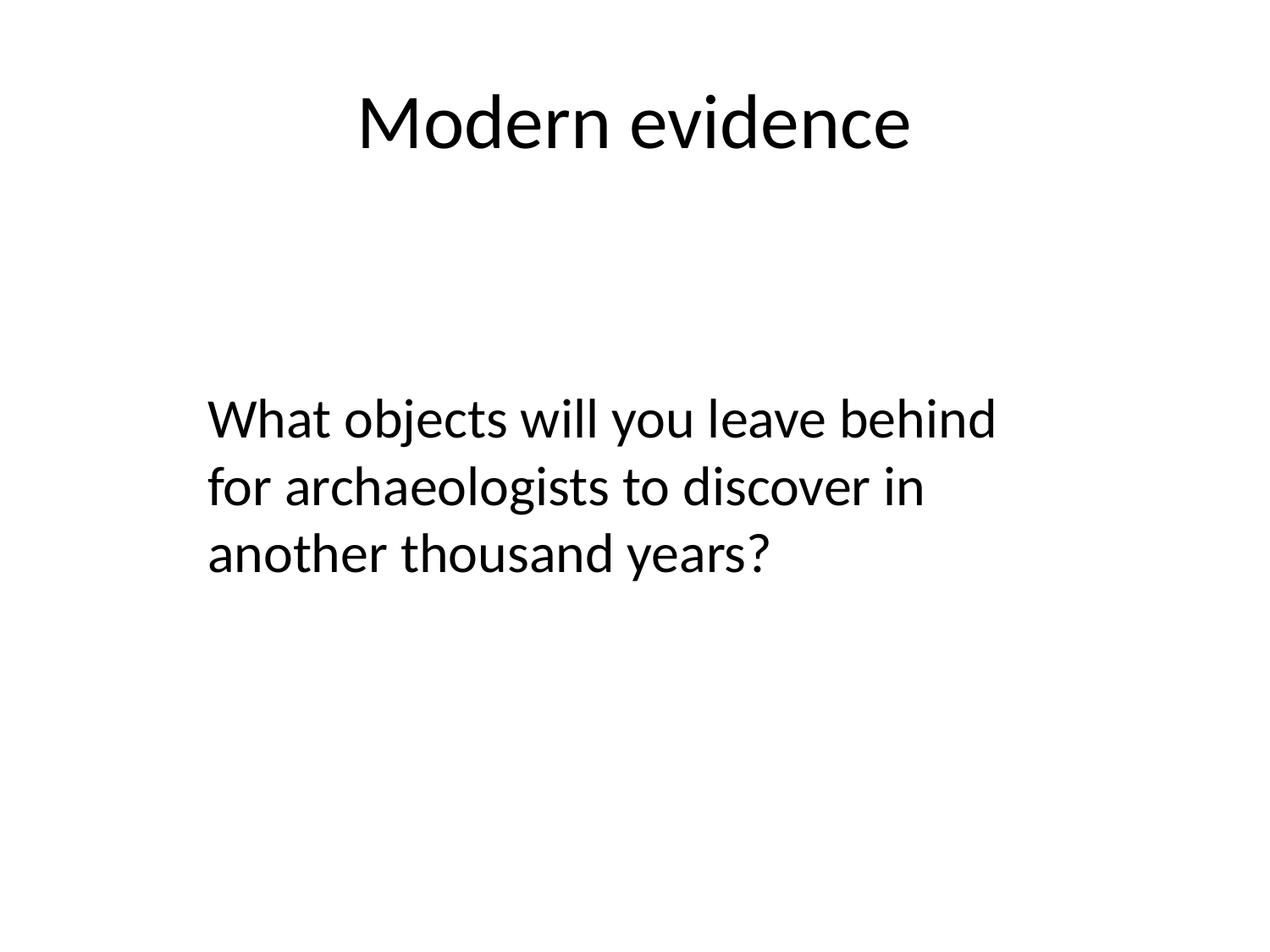

# Modern evidence
What objects will you leave behind for archaeologists to discover in another thousand years?